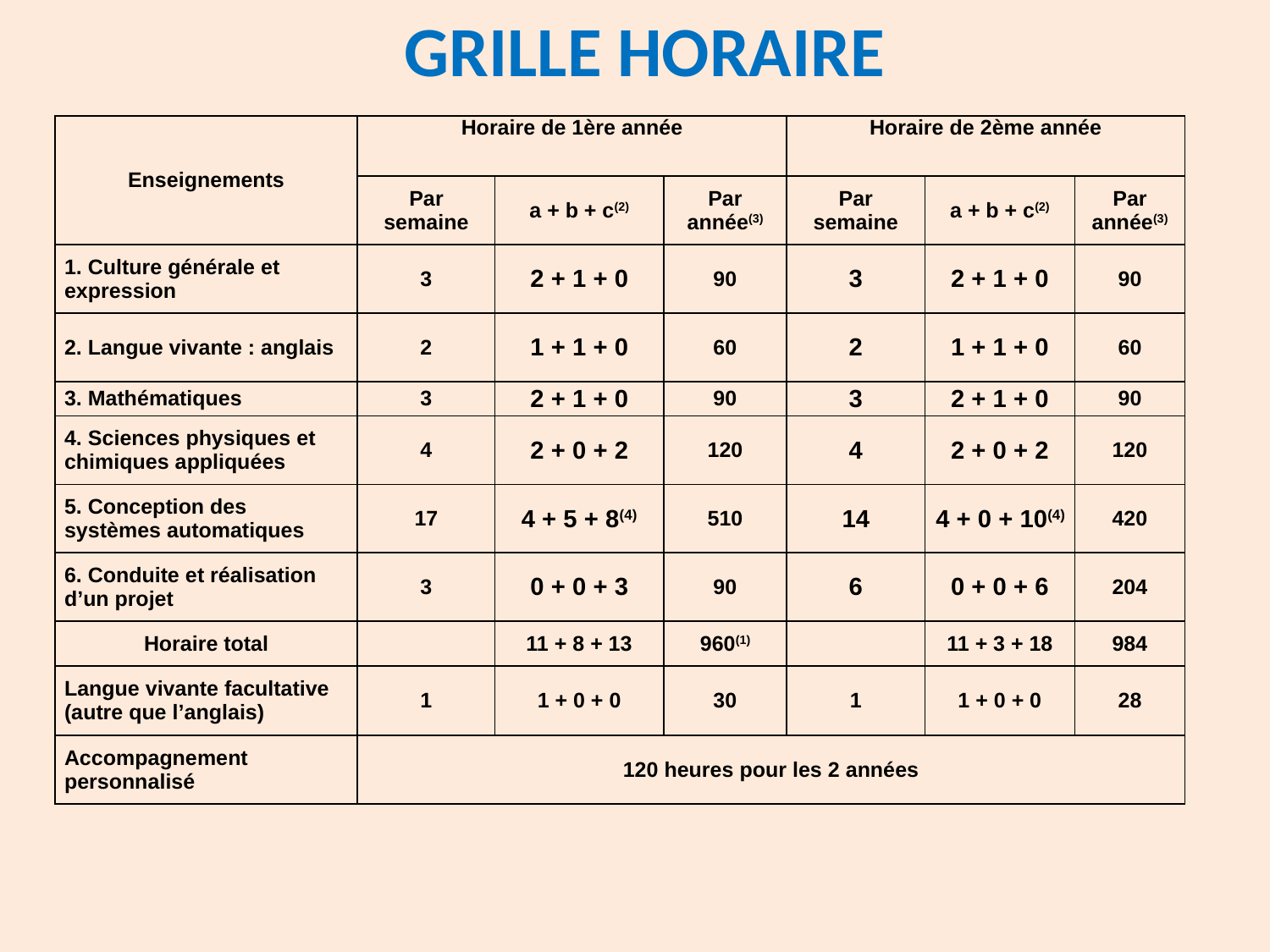

GRILLE HORAIRE
| Enseignements | Horaire de 1ère année |  |  | Horaire de 2ème année |  |  |
| --- | --- | --- | --- | --- | --- | --- |
|  | Par semaine | a + b + c(2) | Par année(3) | Par semaine | a + b + c(2) | Par année(3) |
| 1. Culture générale et expression | 3 | 2 + 1 + 0 | 90 | 3 | 2 + 1 + 0 | 90 |
| 2. Langue vivante : anglais | 2 | 1 + 1 + 0 | 60 | 2 | 1 + 1 + 0 | 60 |
| 3. Mathématiques | 3 | 2 + 1 + 0 | 90 | 3 | 2 + 1 + 0 | 90 |
| 4. Sciences physiques et chimiques appliquées | 4 | 2 + 0 + 2 | 120 | 4 | 2 + 0 + 2 | 120 |
| 5. Conception des systèmes automatiques | 17 | 4 + 5 + 8(4) | 510 | 14 | 4 + 0 + 10(4) | 420 |
| 6. Conduite et réalisation d’un projet | 3 | 0 + 0 + 3 | 90 | 6 | 0 + 0 + 6 | 204 |
| Horaire total |  | 11 + 8 + 13 | 960(1) |  | 11 + 3 + 18 | 984 |
| Langue vivante facultative (autre que l’anglais) | 1 | 1 + 0 + 0 | 30 | 1 | 1 + 0 + 0 | 28 |
| Accompagnement personnalisé | 120 heures pour les 2 années |  |  |  |  |  |